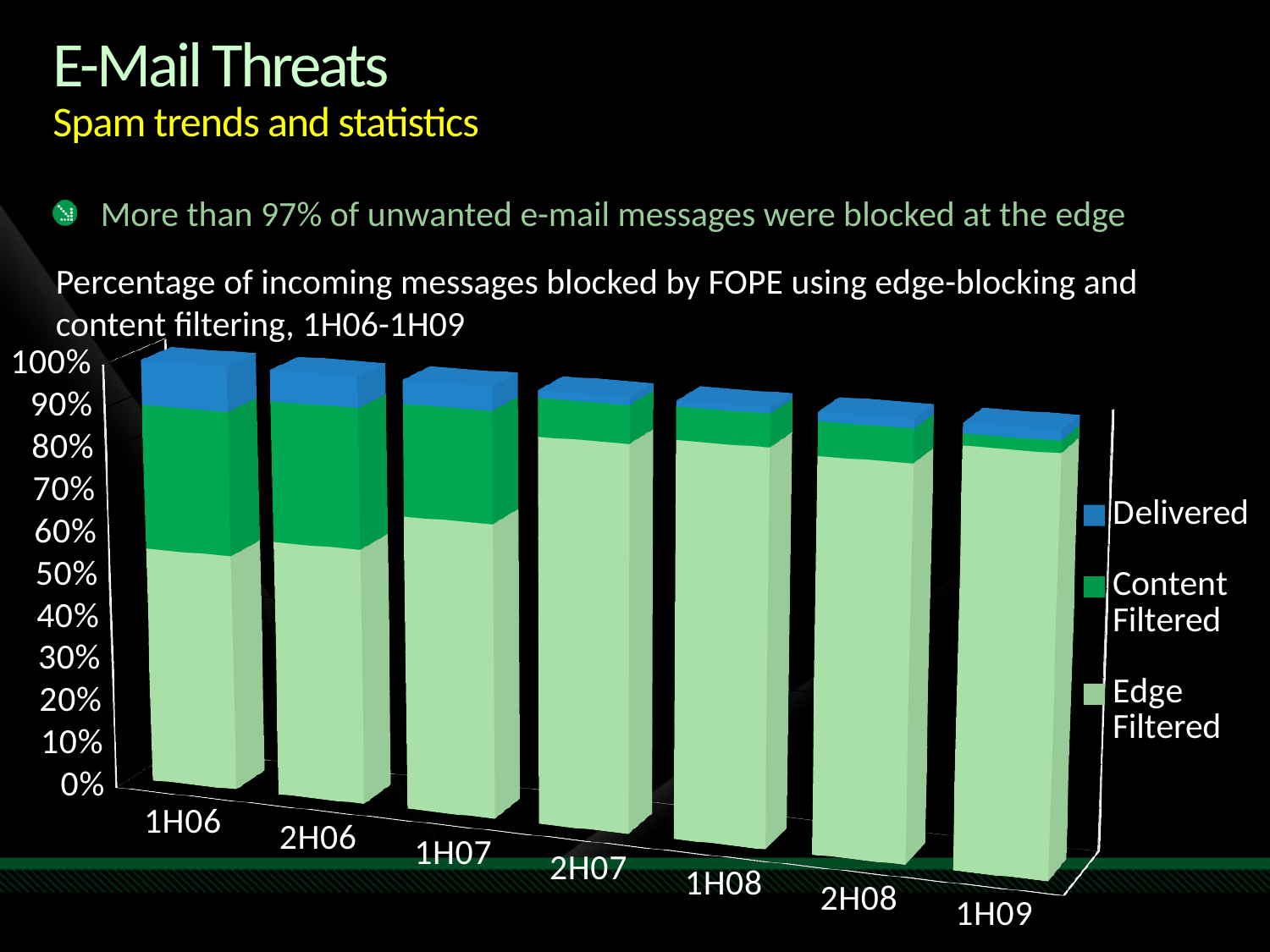

# E-Mail Threats Spam trends and statistics
More than 97% of unwanted e-mail messages were blocked at the edge
Percentage of incoming messages blocked by FOPE using edge-blocking and content filtering, 1H06-1H09

[unsupported chart]